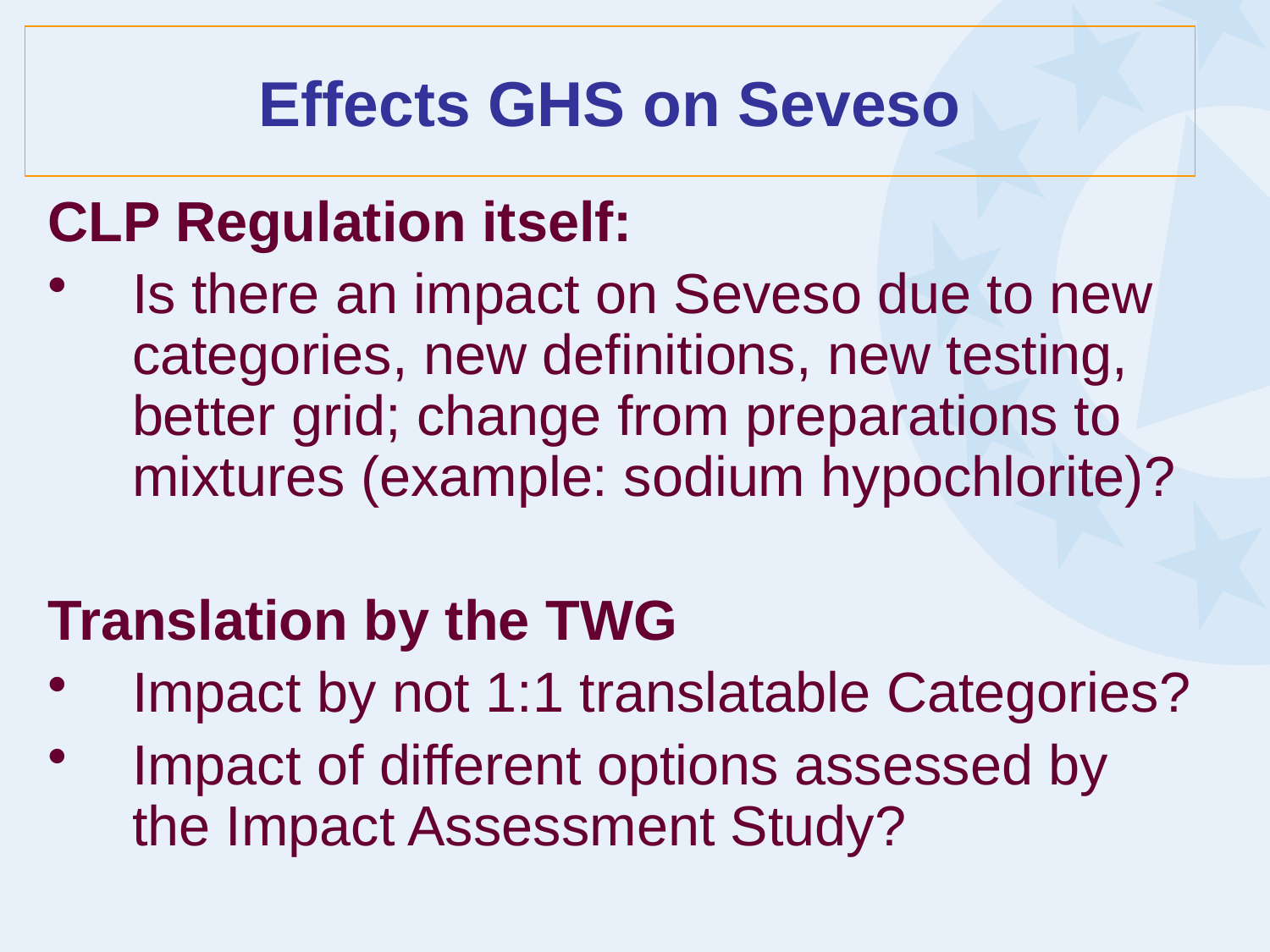

# Effects GHS on Seveso
CLP Regulation itself:
Is there an impact on Seveso due to new categories, new definitions, new testing, better grid; change from preparations to mixtures (example: sodium hypochlorite)?

Translation by the TWG
Impact by not 1:1 translatable Categories?
Impact of different options assessed by the Impact Assessment Study?